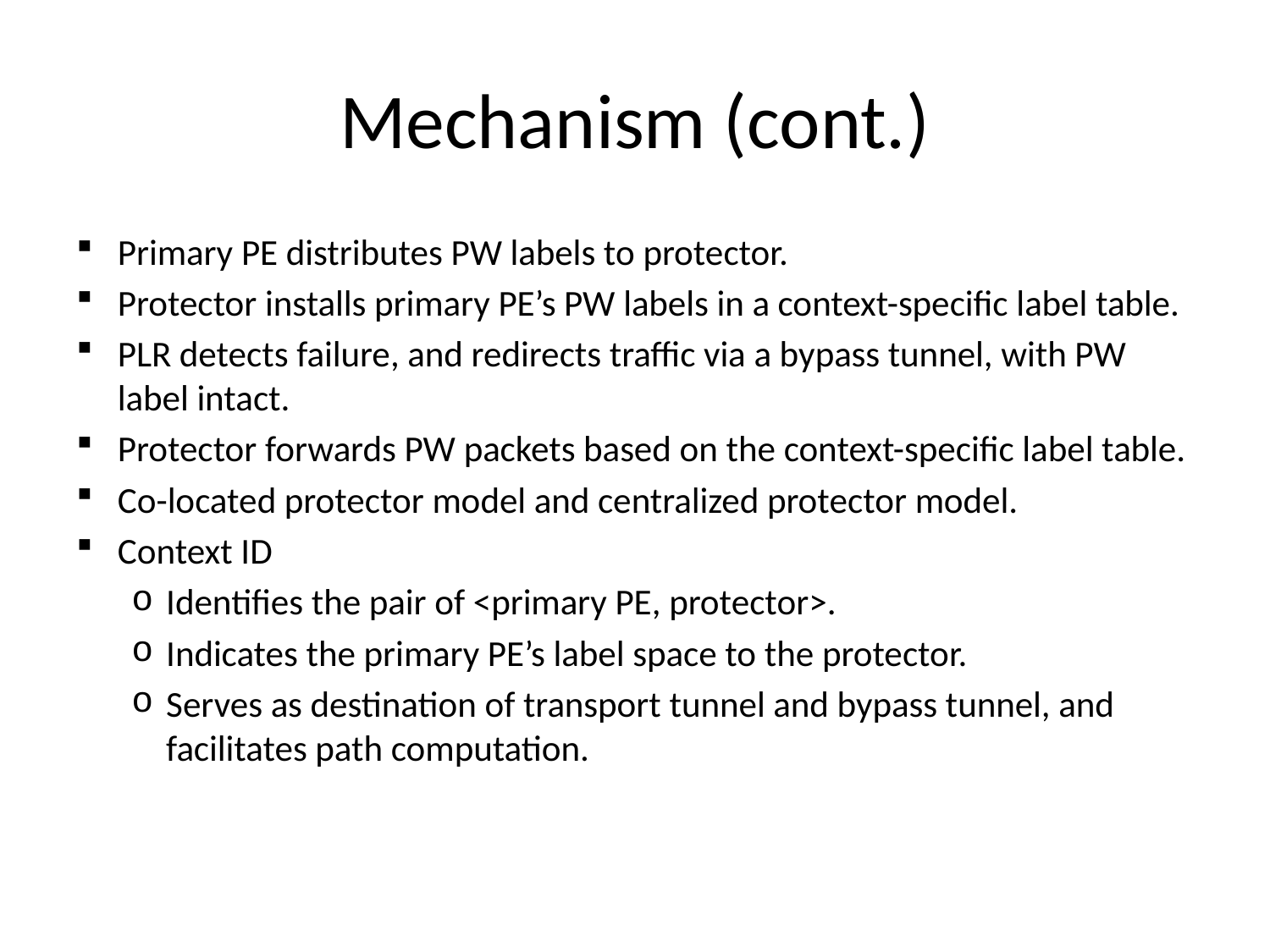

# Mechanism (cont.)
Primary PE distributes PW labels to protector.
Protector installs primary PE’s PW labels in a context-specific label table.
PLR detects failure, and redirects traffic via a bypass tunnel, with PW label intact.
Protector forwards PW packets based on the context-specific label table.
Co-located protector model and centralized protector model.
Context ID
Identifies the pair of <primary PE, protector>.
Indicates the primary PE’s label space to the protector.
Serves as destination of transport tunnel and bypass tunnel, and facilitates path computation.